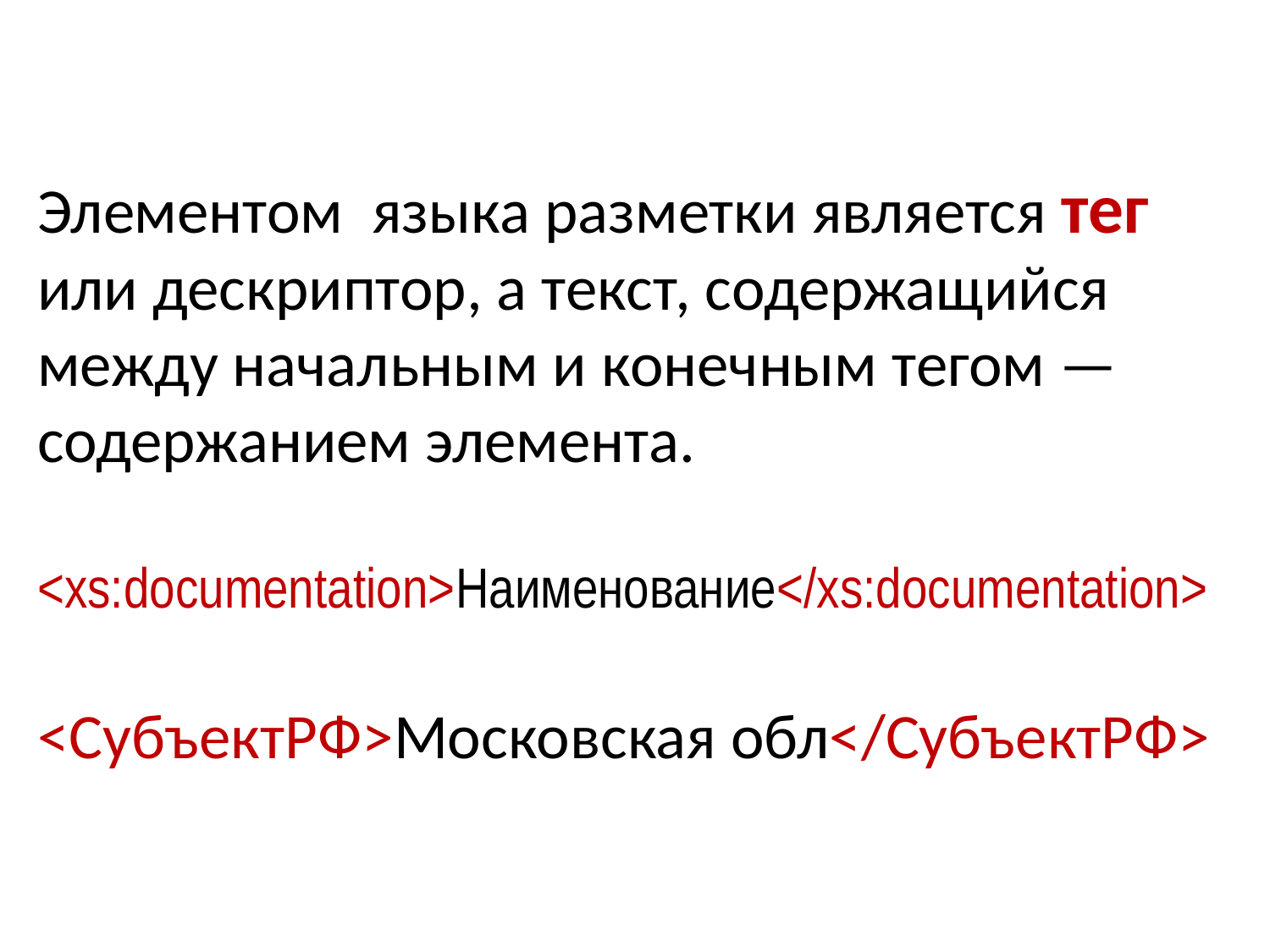

Элементом  языка разметки является тег или дескриптор, а текст, содержащийся между начальным и конечным тегом — содержанием элемента.

<xs:documentation>Наименование</xs:documentation>

<СубъектРФ>Московская обл</СубъектРФ>